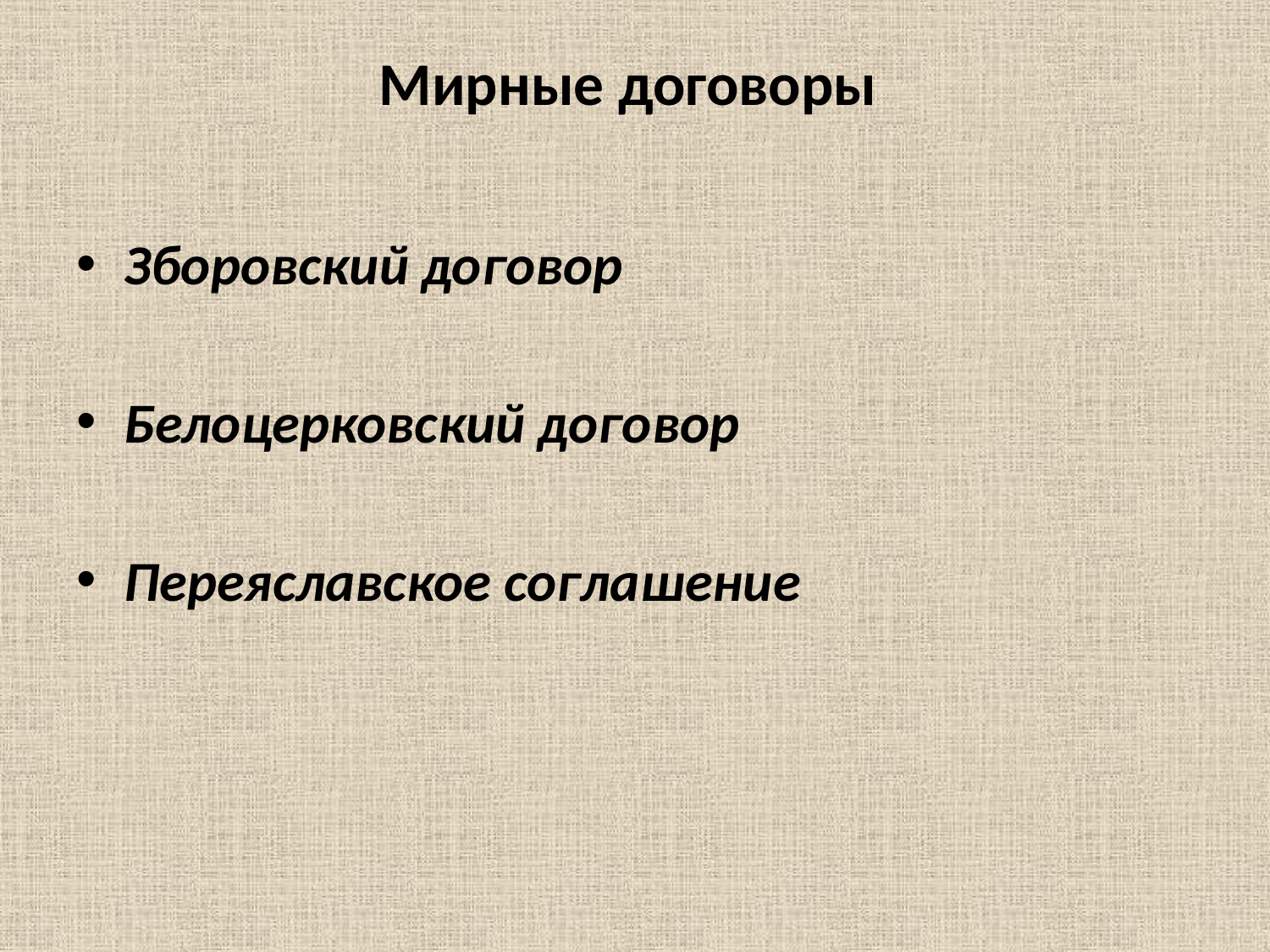

# Мирные договоры
Зборовский договор

Белоцерковский договор

Переяславское соглашение